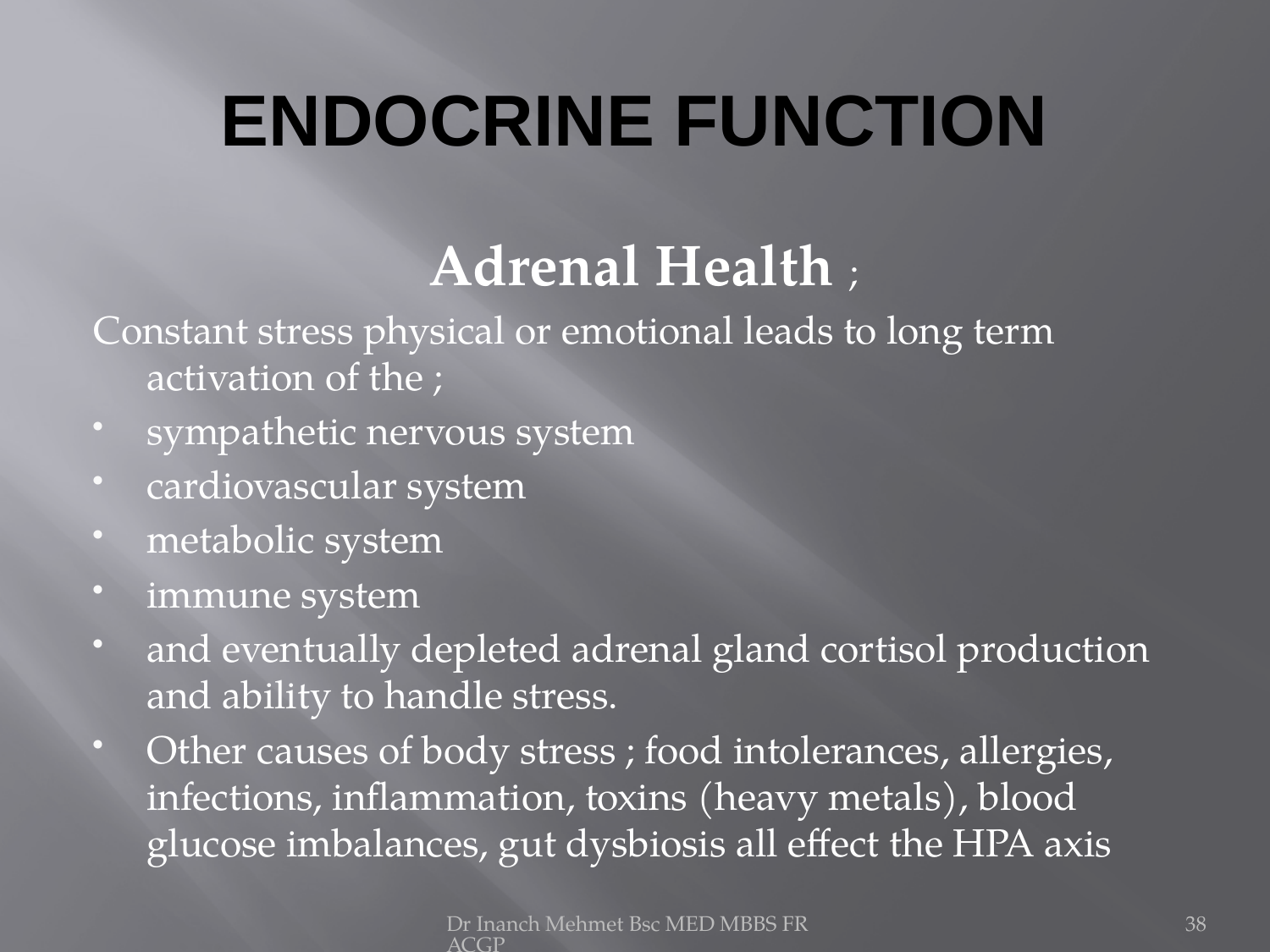

# ENDOCRINE FUNCTION
Adrenal Health ;
Constant stress physical or emotional leads to long term activation of the ;
sympathetic nervous system
cardiovascular system
metabolic system
immune system
and eventually depleted adrenal gland cortisol production and ability to handle stress.
Other causes of body stress ; food intolerances, allergies, infections, inflammation, toxins (heavy metals), blood glucose imbalances, gut dysbiosis all effect the HPA axis

Dr Inanch Mehmet Bsc MED MBBS FRACGP
38